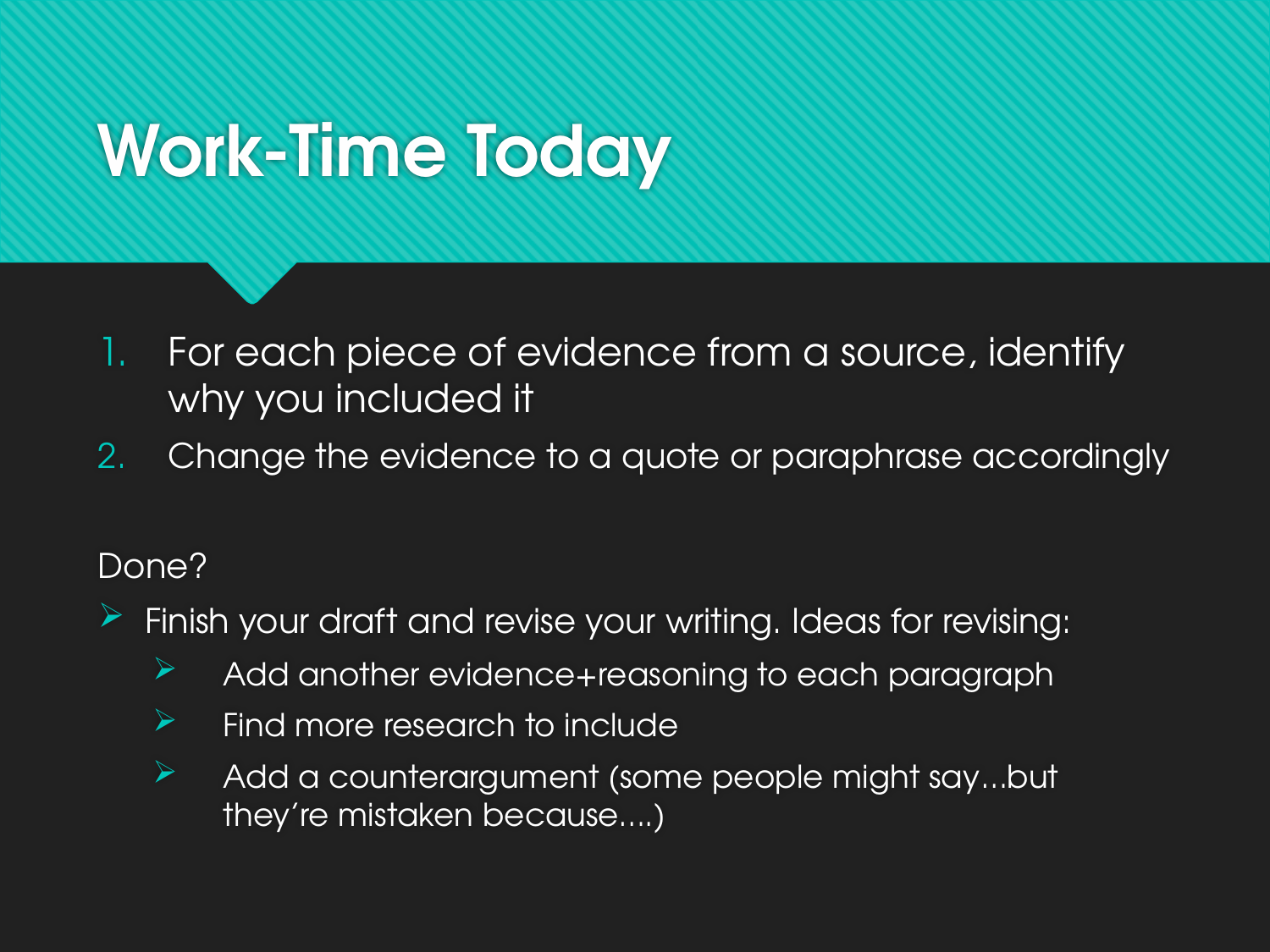

# Work-Time Today
For each piece of evidence from a source, identify why you included it
Change the evidence to a quote or paraphrase accordingly

Done?
Finish your draft and revise your writing. Ideas for revising:
Add another evidence+reasoning to each paragraph
Find more research to include
Add a counterargument (some people might say…but they’re mistaken because….)